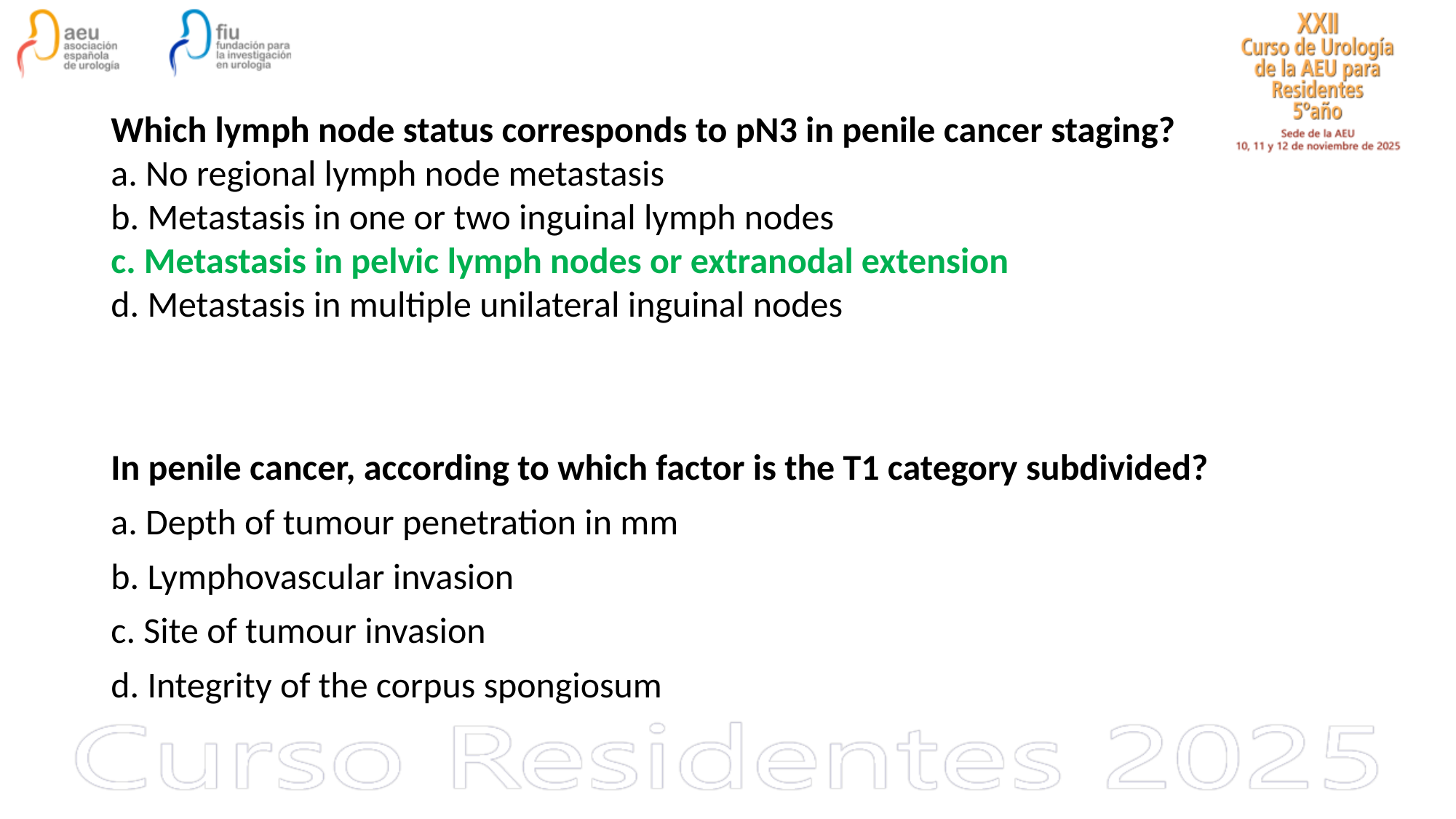

Which lymph node status corresponds to pN3 in penile cancer staging?
a. No regional lymph node metastasis
b. Metastasis in one or two inguinal lymph nodes
c. Metastasis in pelvic lymph nodes or extranodal extension
d. Metastasis in multiple unilateral inguinal nodes

In penile cancer, according to which factor is the T1 category subdivided?
a. Depth of tumour penetration in mm
b. Lymphovascular invasion
c. Site of tumour invasion
d. Integrity of the corpus spongiosum